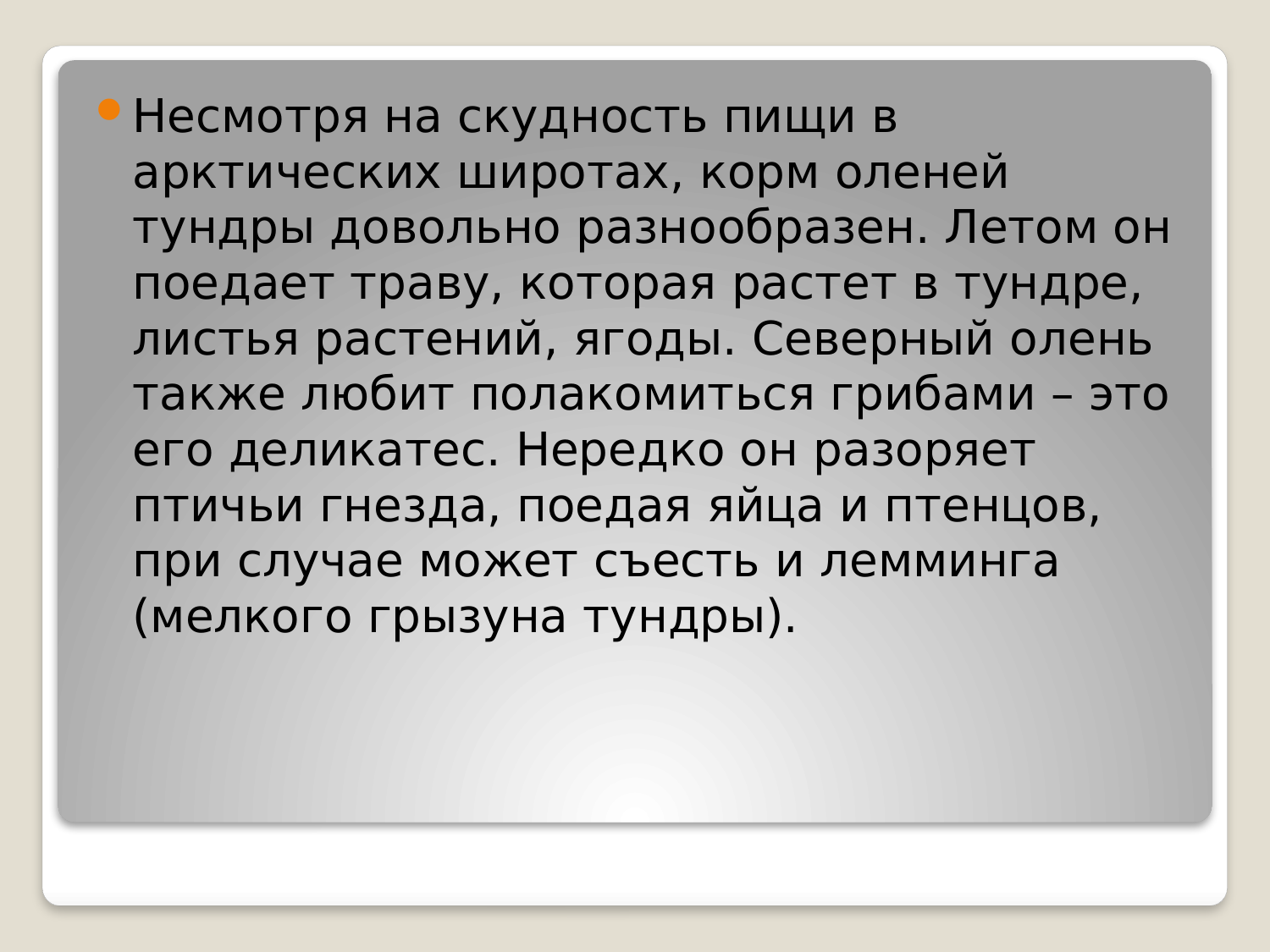

Несмотря на скудность пищи в арктических широтах, корм оленей тундры довольно разнообразен. Летом он поедает траву, которая растет в тундре, листья растений, ягоды. Северный олень также любит полакомиться грибами – это его деликатес. Нередко он разоряет птичьи гнезда, поедая яйца и птенцов, при случае может съесть и лемминга (мелкого грызуна тундры).
#